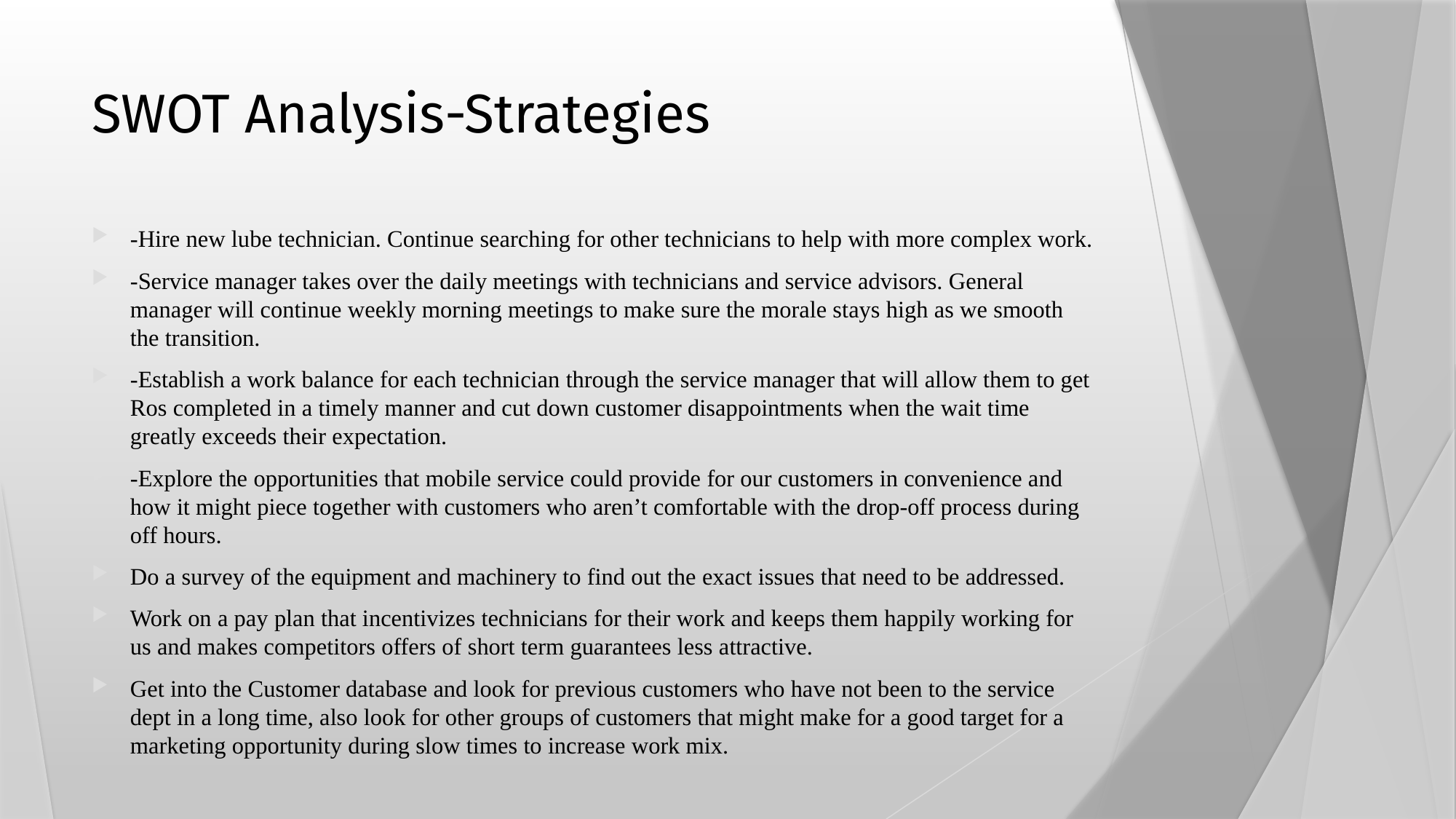

# SWOT Analysis-Strategies
-Hire new lube technician. Continue searching for other technicians to help with more complex work.
-Service manager takes over the daily meetings with technicians and service advisors. General manager will continue weekly morning meetings to make sure the morale stays high as we smooth the transition.
-Establish a work balance for each technician through the service manager that will allow them to get Ros completed in a timely manner and cut down customer disappointments when the wait time greatly exceeds their expectation.
-Explore the opportunities that mobile service could provide for our customers in convenience and how it might piece together with customers who aren’t comfortable with the drop-off process during off hours.
Do a survey of the equipment and machinery to find out the exact issues that need to be addressed.
Work on a pay plan that incentivizes technicians for their work and keeps them happily working for us and makes competitors offers of short term guarantees less attractive.
Get into the Customer database and look for previous customers who have not been to the service dept in a long time, also look for other groups of customers that might make for a good target for a marketing opportunity during slow times to increase work mix.